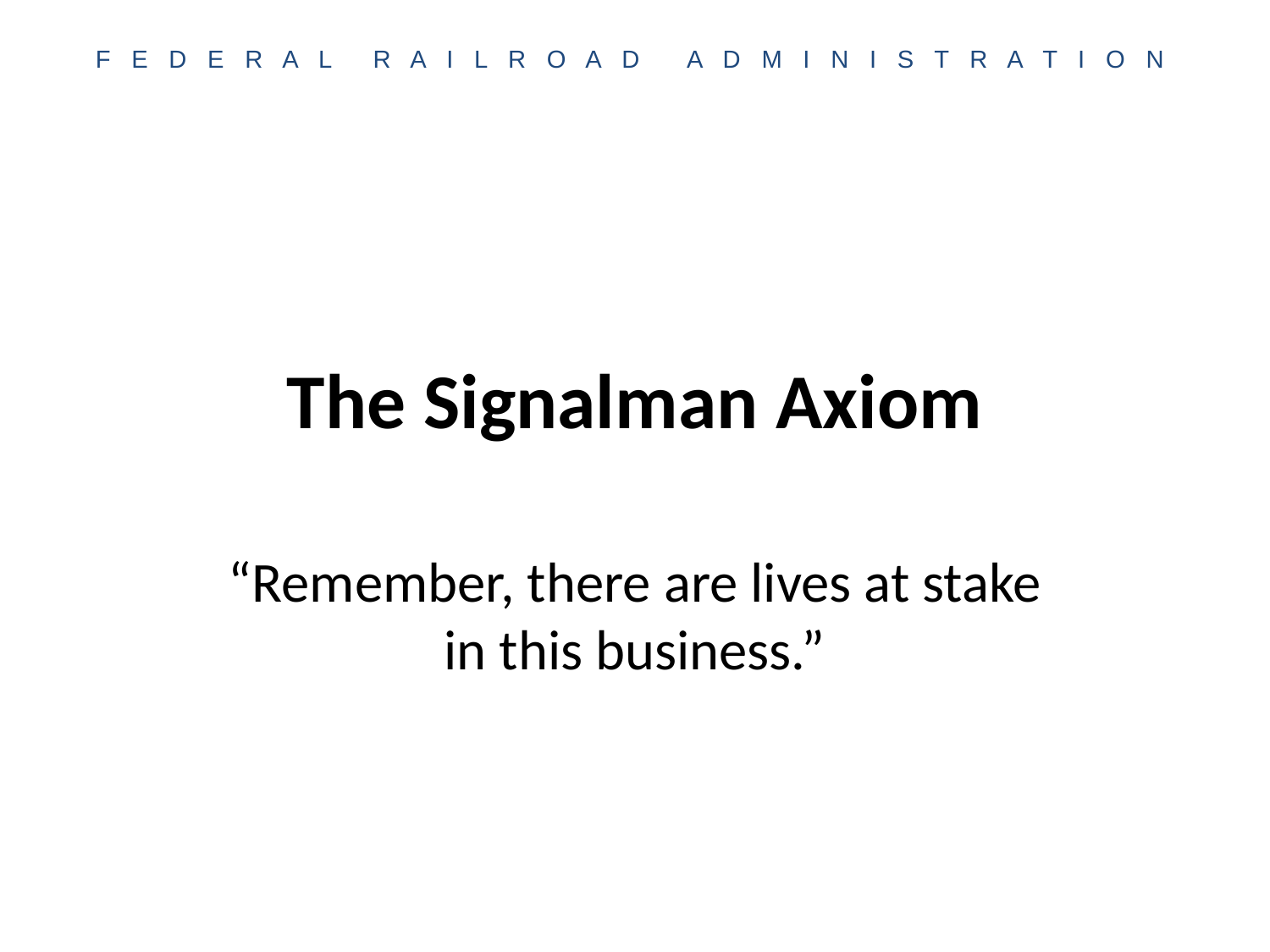

# The Signalman Axiom
“Remember, there are lives at stake in this business.”